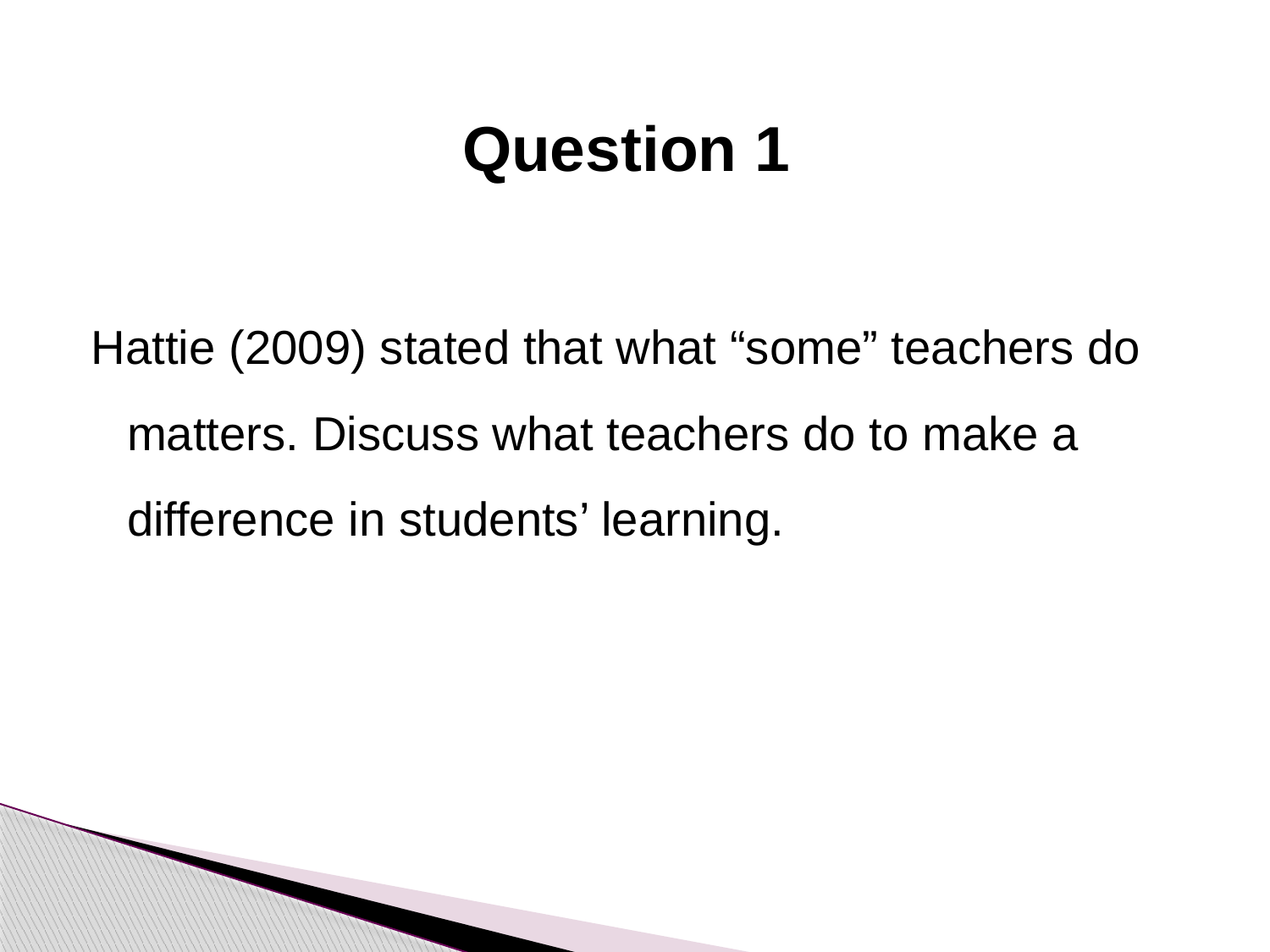

# Question 1

Hattie (2009) stated that what “some” teachers do matters. Discuss what teachers do to make a difference in students’ learning.